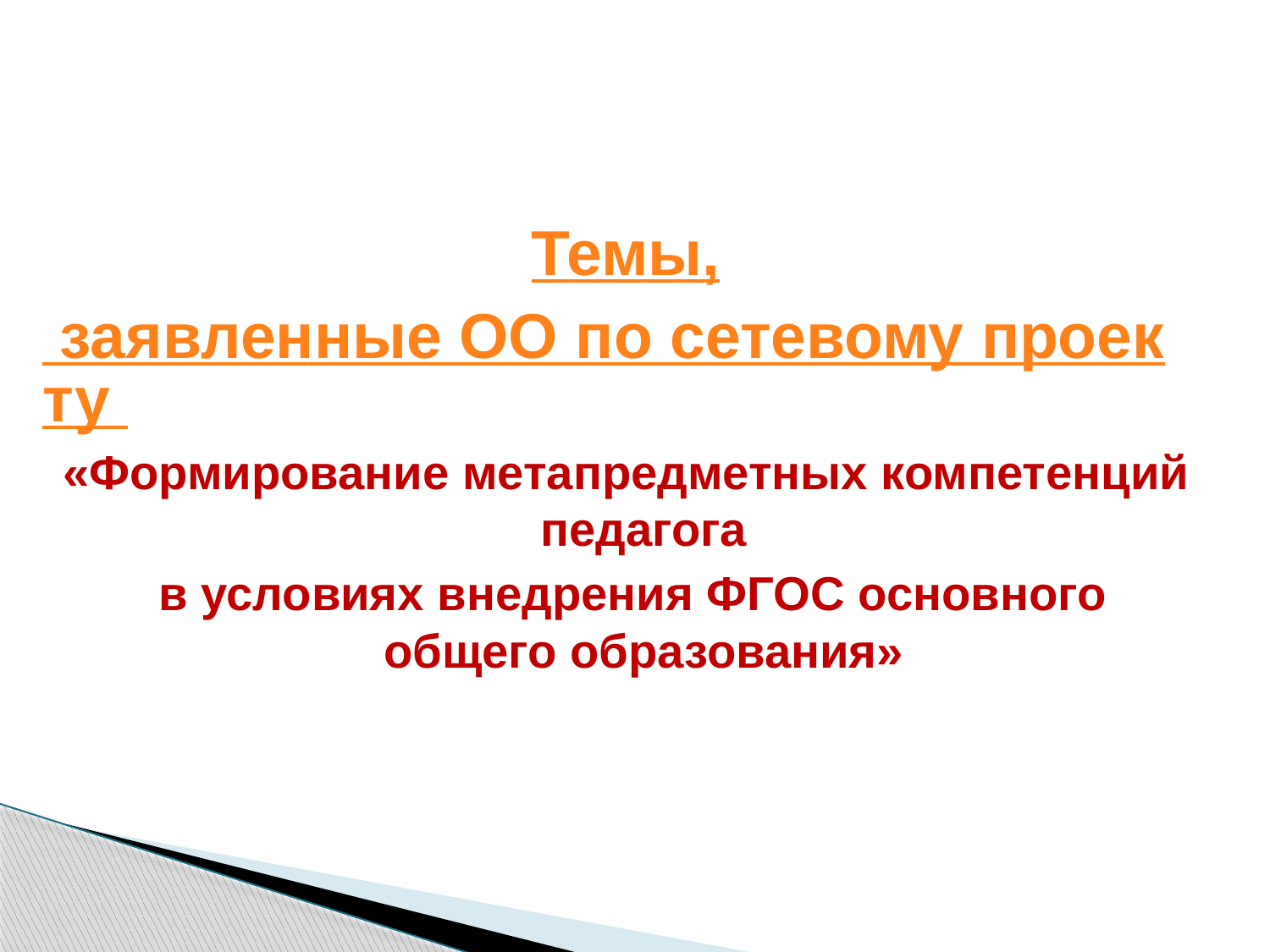

#
Темы,
 заявленные ОО по сетевому проекту
«Формирование метапредметных компетенций педагога
 в условиях внедрения ФГОС основного общего образования»